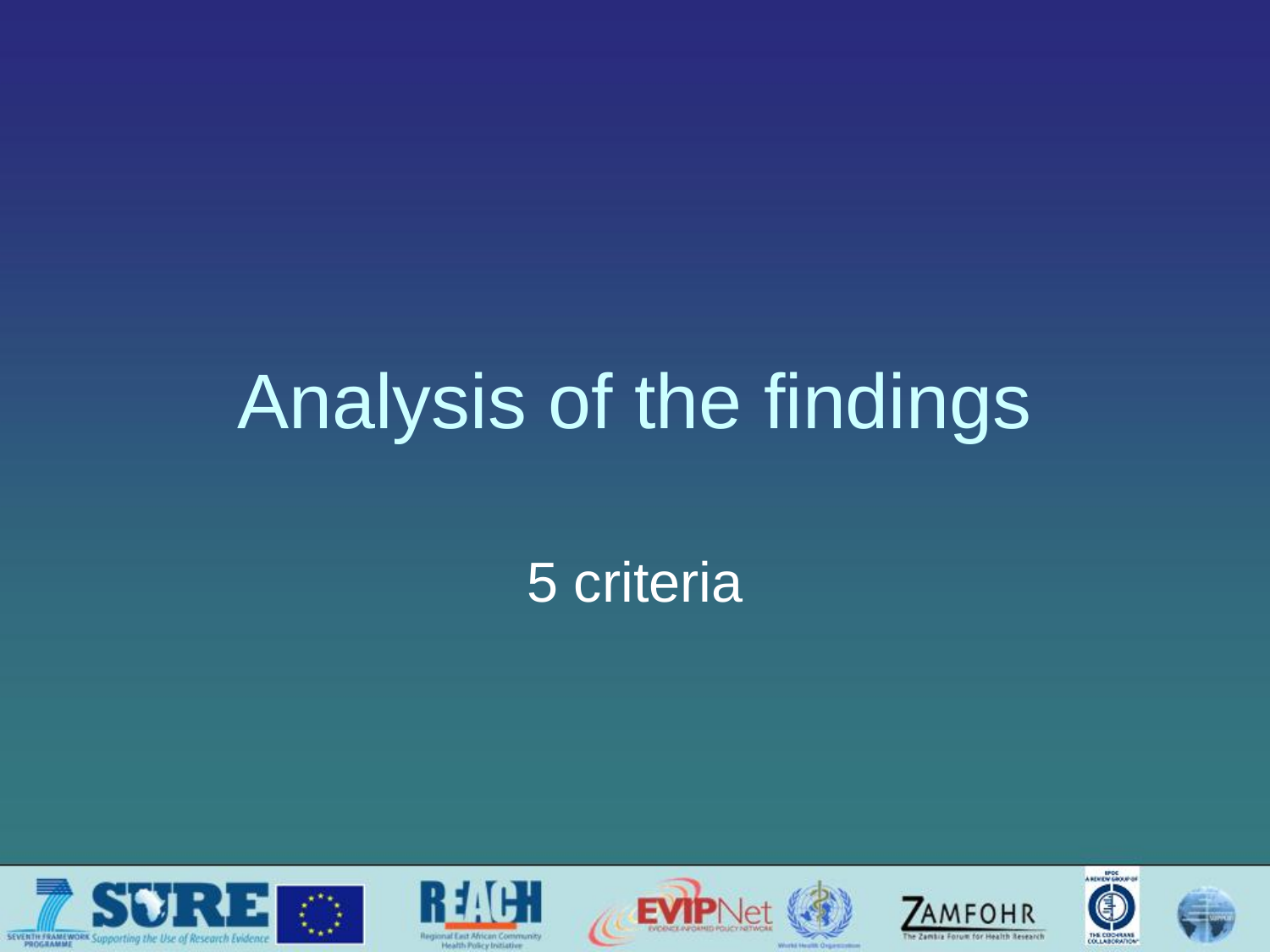

# Analysis of the findings
5 criteria